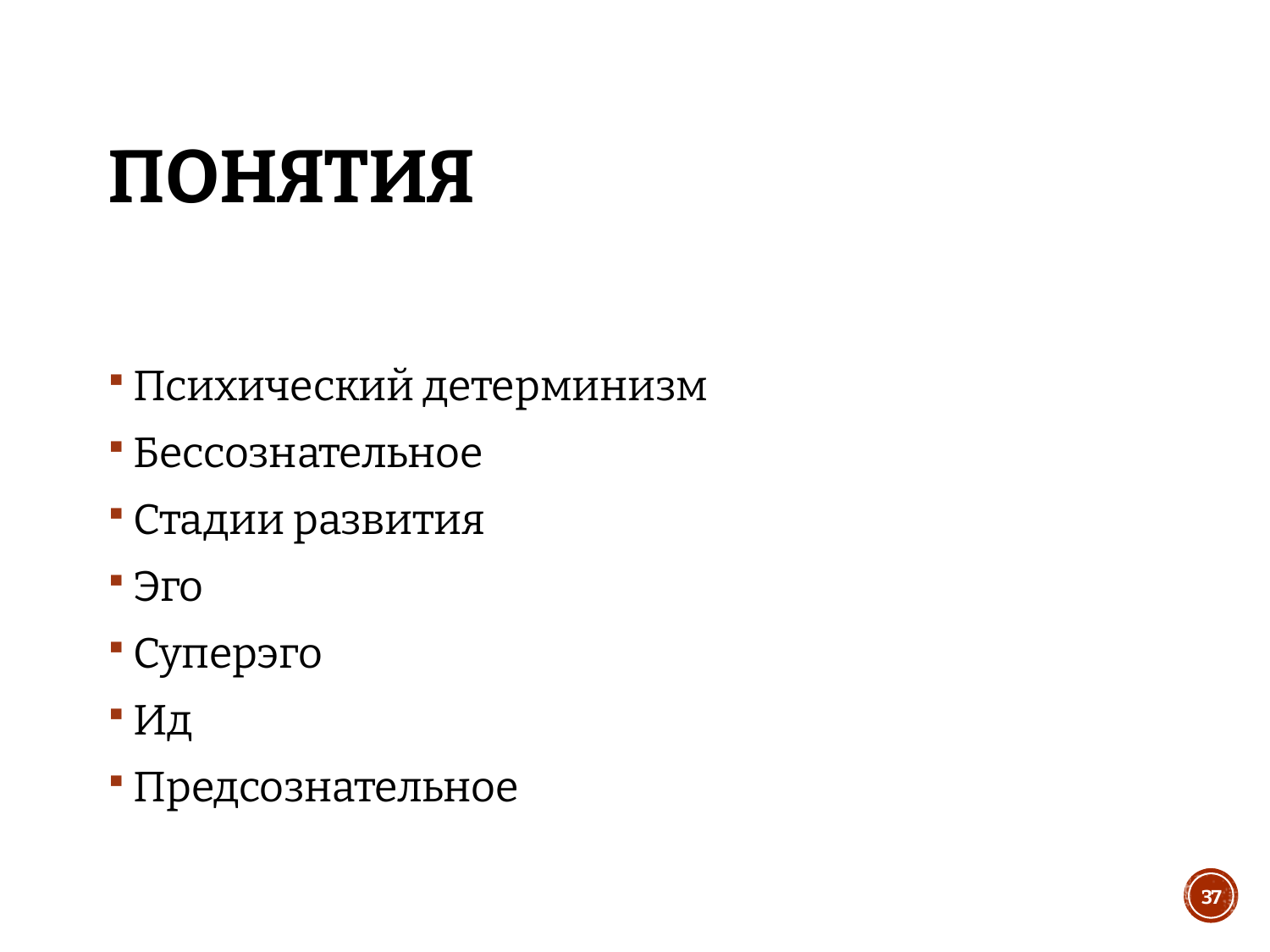

# Понятия

Психический детерминизм
Бессознательное
Стадии развития
Эго
Суперэго
Ид
Предсознательное
37